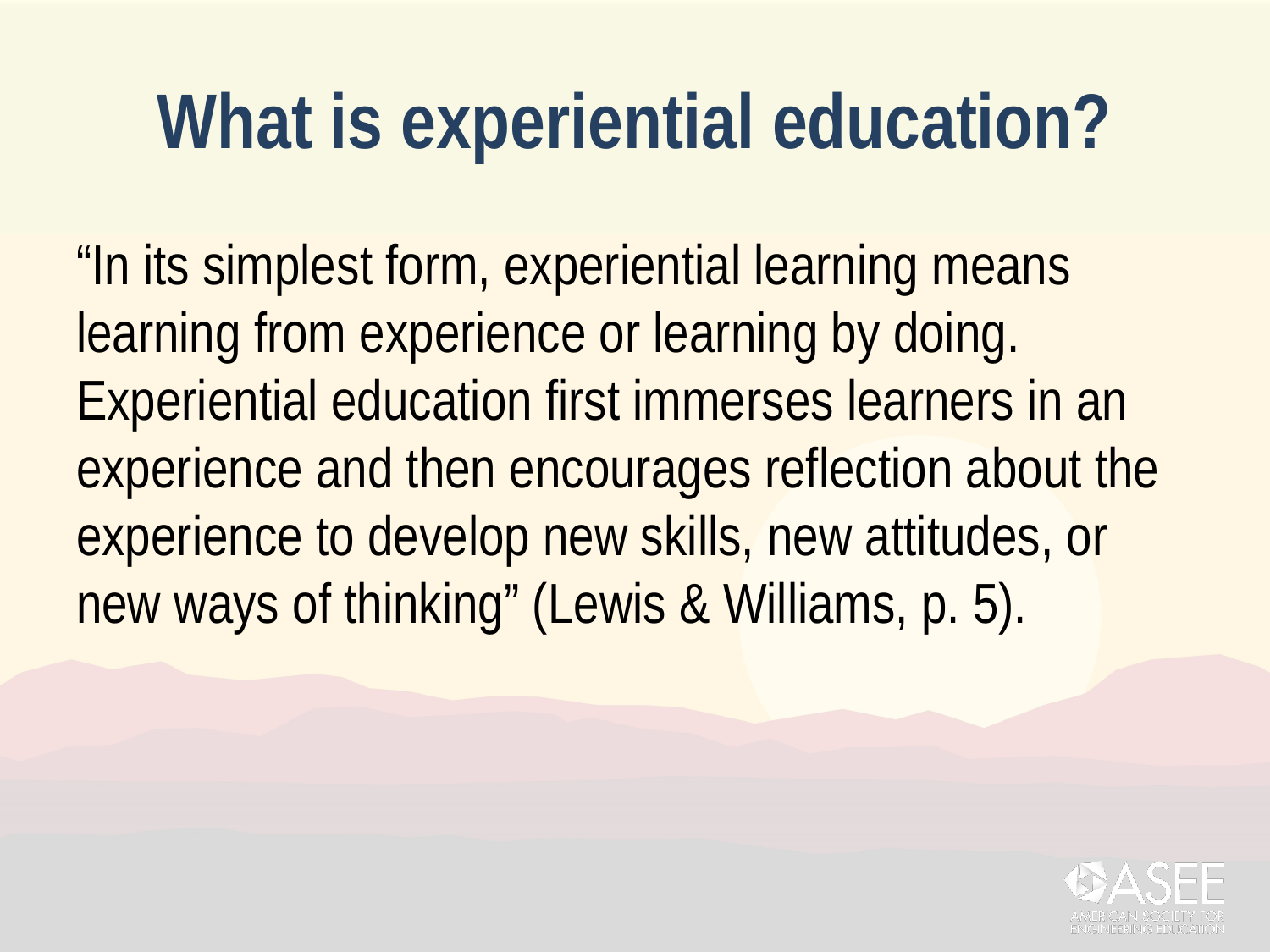

# What is experiential education?
“In its simplest form, experiential learning means learning from experience or learning by doing. Experiential education first immerses learners in an experience and then encourages reflection about the experience to develop new skills, new attitudes, or new ways of thinking” (Lewis & Williams, p. 5).